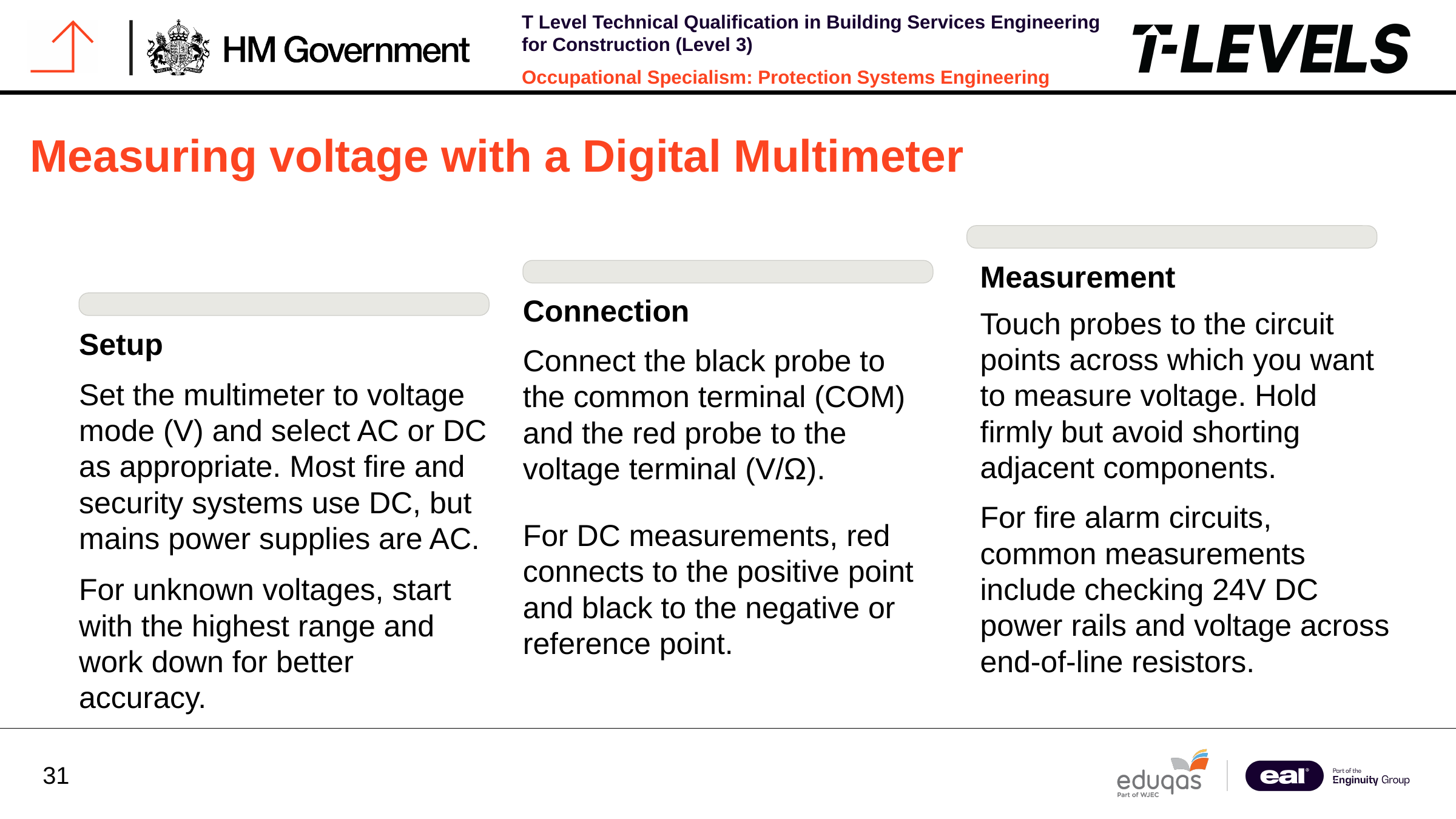

Measuring voltage with a Digital Multimeter

Measurement

Connection

Touch probes to the circuit points across which you want to measure voltage. Hold firmly but avoid shorting adjacent components.
Setup
Connect the black probe to the common terminal (COM) and the red probe to the voltage terminal (V/Ω).
Set the multimeter to voltage mode (V) and select AC or DC as appropriate. Most fire and security systems use DC, but mains power supplies are AC.
For fire alarm circuits, common measurements include checking 24V DC power rails and voltage across end-of-line resistors.
For DC measurements, red connects to the positive point and black to the negative or reference point.
For unknown voltages, start with the highest range and work down for better accuracy.